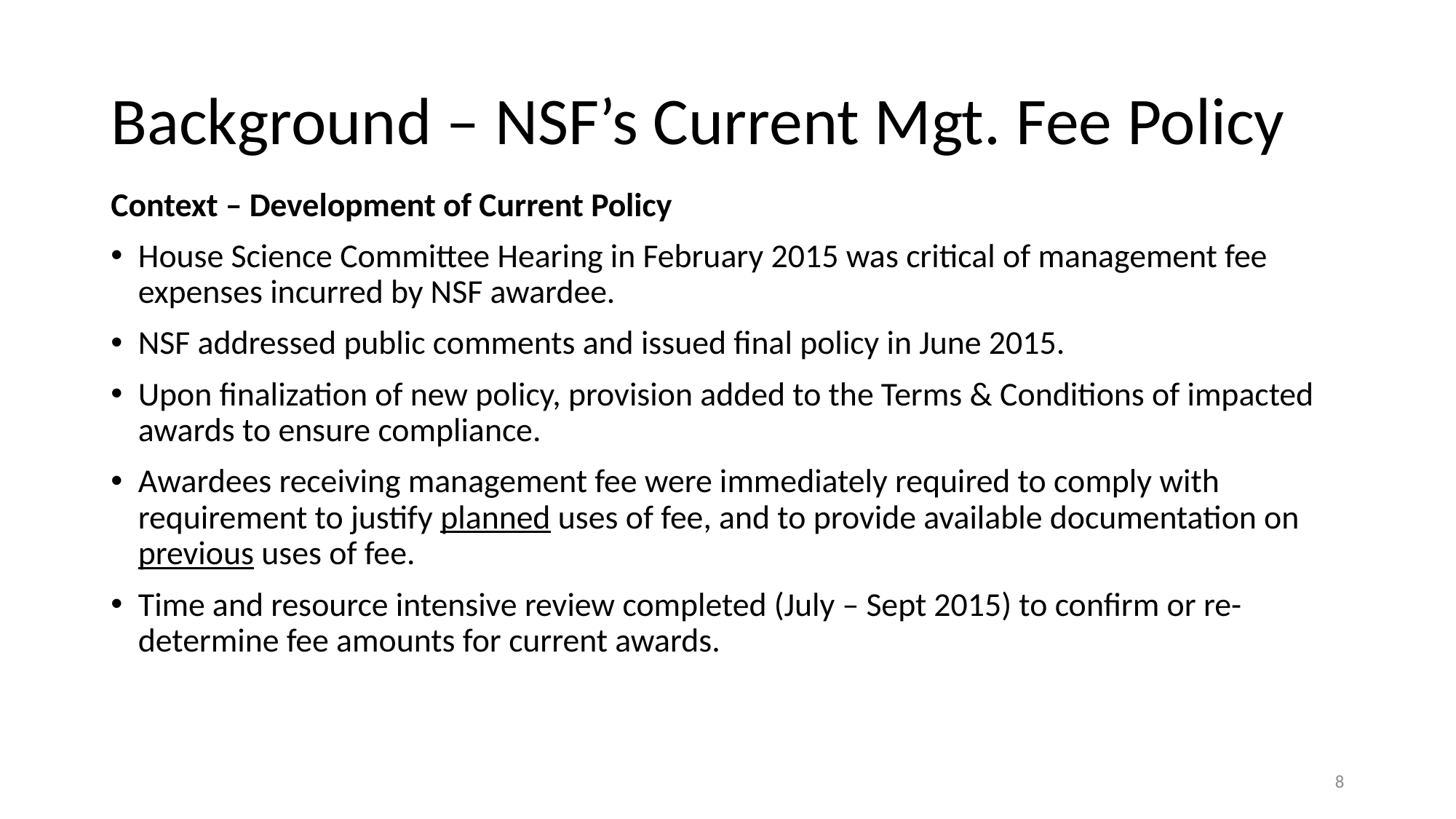

# Background – NSF’s Current Mgt. Fee Policy
Context – Development of Current Policy
House Science Committee Hearing in February 2015 was critical of management fee expenses incurred by NSF awardee.
NSF addressed public comments and issued final policy in June 2015.
Upon finalization of new policy, provision added to the Terms & Conditions of impacted awards to ensure compliance.
Awardees receiving management fee were immediately required to comply with requirement to justify planned uses of fee, and to provide available documentation on previous uses of fee.
Time and resource intensive review completed (July – Sept 2015) to confirm or re-determine fee amounts for current awards.
8